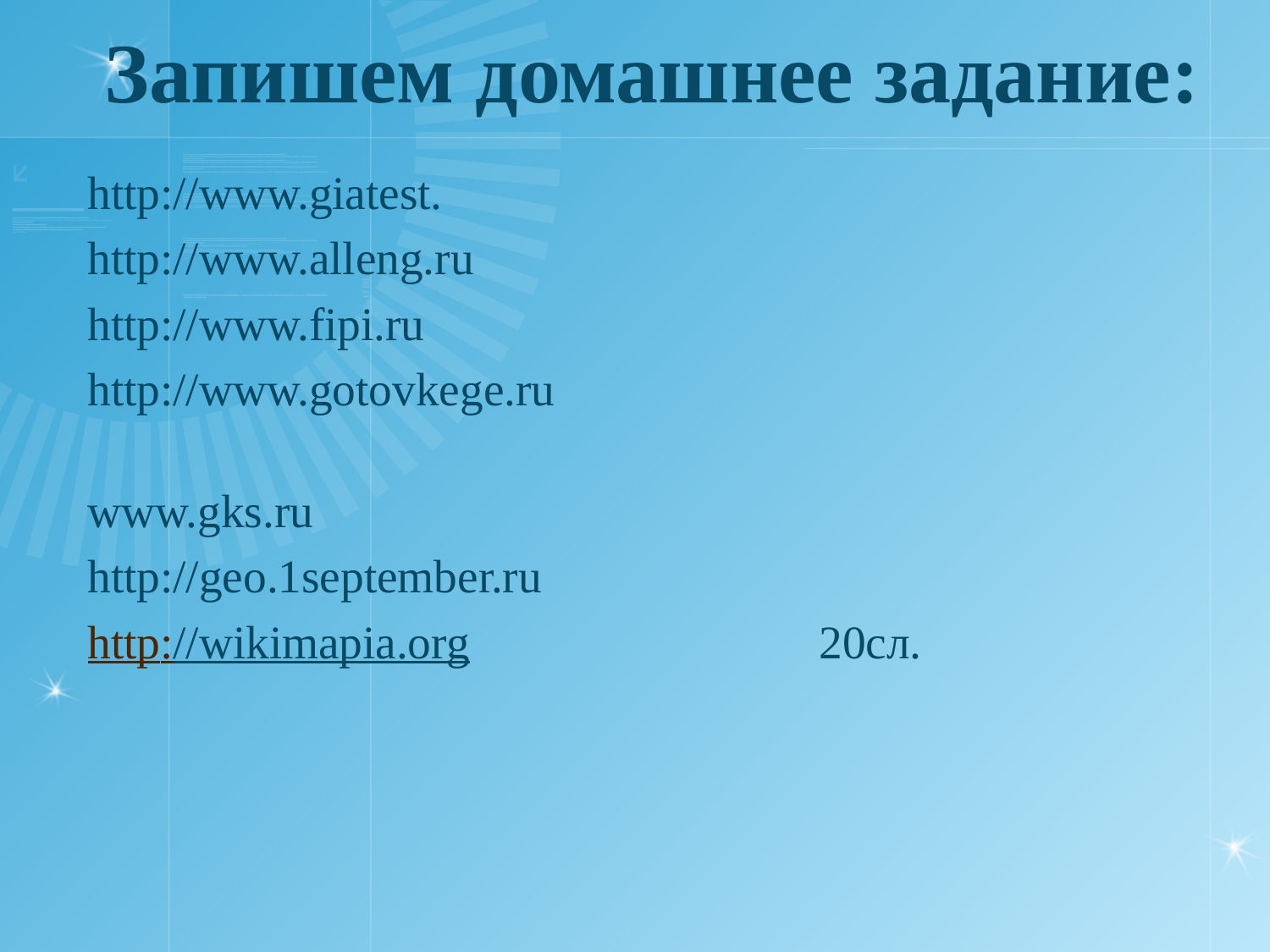

Запишем домашнее задание:
http://www.giatest.
http://www.alleng.ru
http://www.fipi.ru
http://www.gotovkege.ru
www.gks.ru
http://geo.1september.ru
http://wikimapia.org                              20сл.